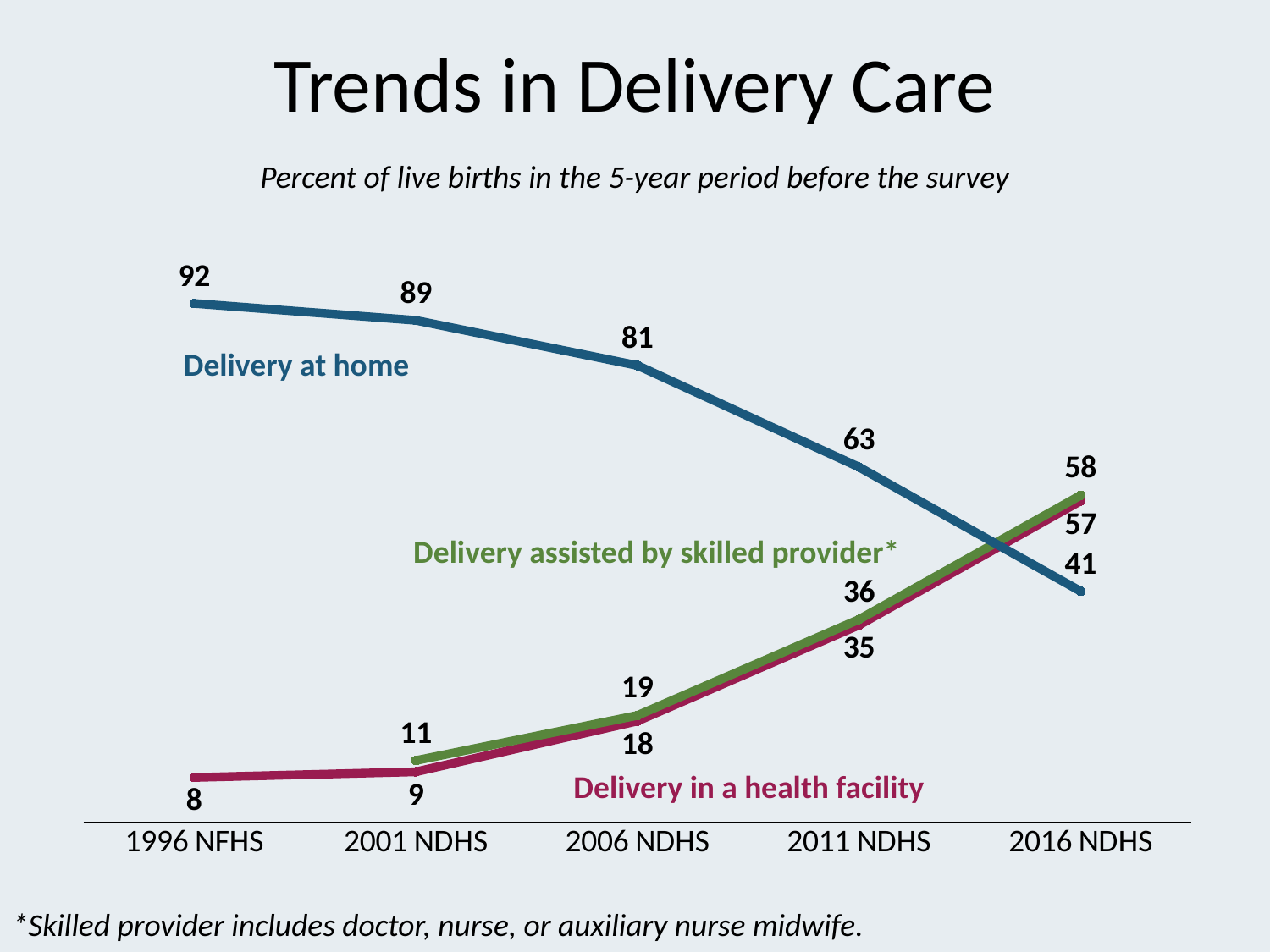

# Trends in Delivery Care
Percent of live births in the 5-year period before the survey

### Chart

| Category | Delivery in a health facility | Delivery assisted by a skilled provider | Delivery at home |
|---|---|---|---|
| 1996 NFHS | 8.0 | None | 92.0 |
| 2001 NDHS | 9.0 | 11.0 | 89.0 |
| 2006 NDHS | 18.0 | 19.0 | 81.0 |
| 2011 NDHS | 35.0 | 36.0 | 63.0 |
| 2016 NDHS | 57.0 | 58.0 | 41.0 |
Delivery at home
Delivery assisted by skilled provider*
Delivery in a health facility
*Skilled provider includes doctor, nurse, or auxiliary nurse midwife.